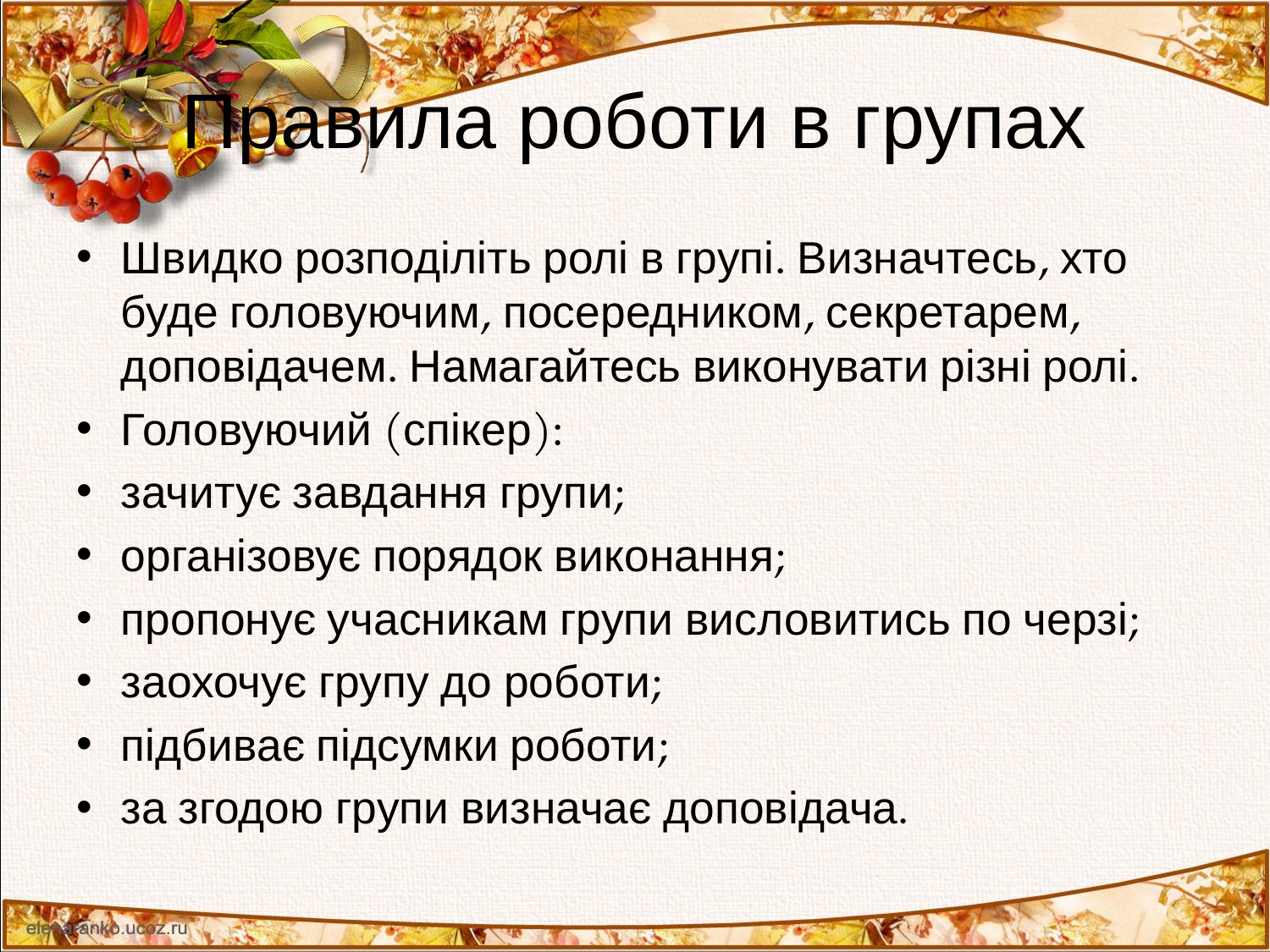

# Правила роботи в групах
Швидко розподіліть ролі в групі. Визначтесь, хто буде головуючим, посередником, секретарем, доповідачем. Намагайтесь виконувати різні ролі.
Головуючий (спікер):
зачитує завдання групи;
організовує порядок виконання;
пропонує учасникам групи висловитись по черзі;
заохочує групу до роботи;
підбиває підсумки роботи;
за згодою групи визначає доповідача.